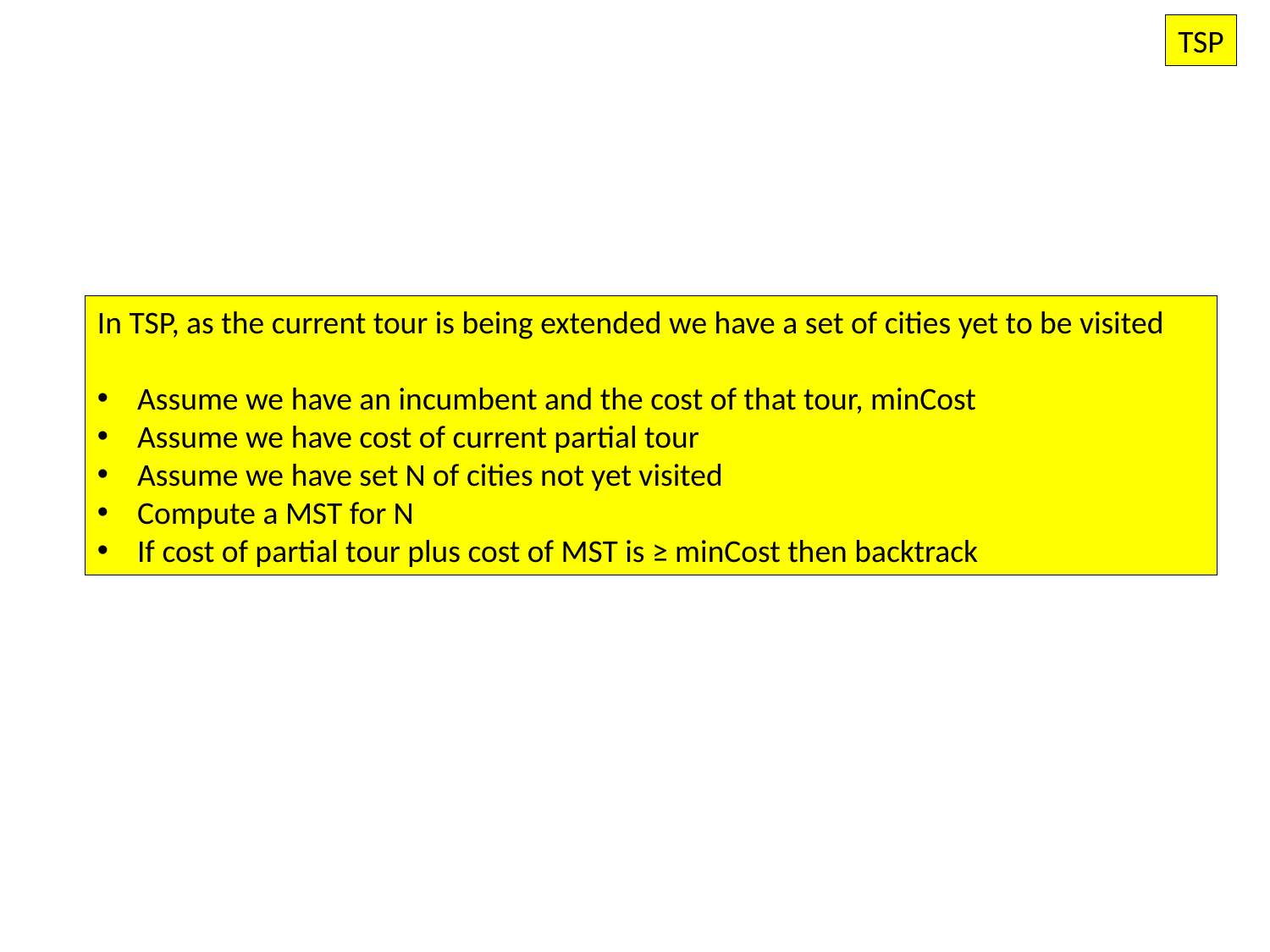

TSP
In TSP, as the current tour is being extended we have a set of cities yet to be visited

Assume we have an incumbent and the cost of that tour, minCost
Assume we have cost of current partial tour
Assume we have set N of cities not yet visited
Compute a MST for N
If cost of partial tour plus cost of MST is ≥ minCost then backtrack